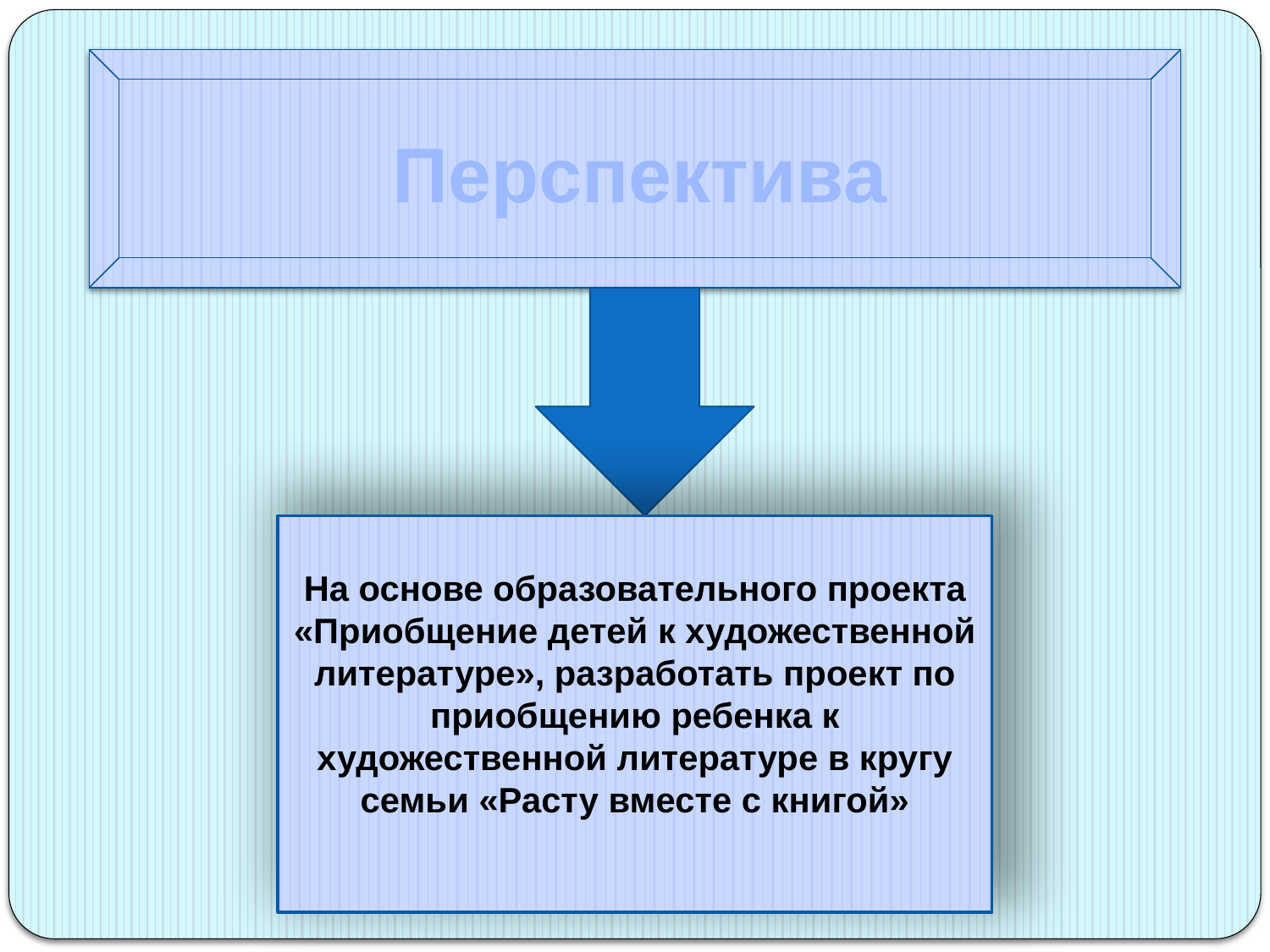

Перспектива

На основе образовательного проекта «Приобщение детей к художественной литературе», разработать проект по приобщению ребенка к художественной литературе в кругу семьи «Расту вместе с книгой»